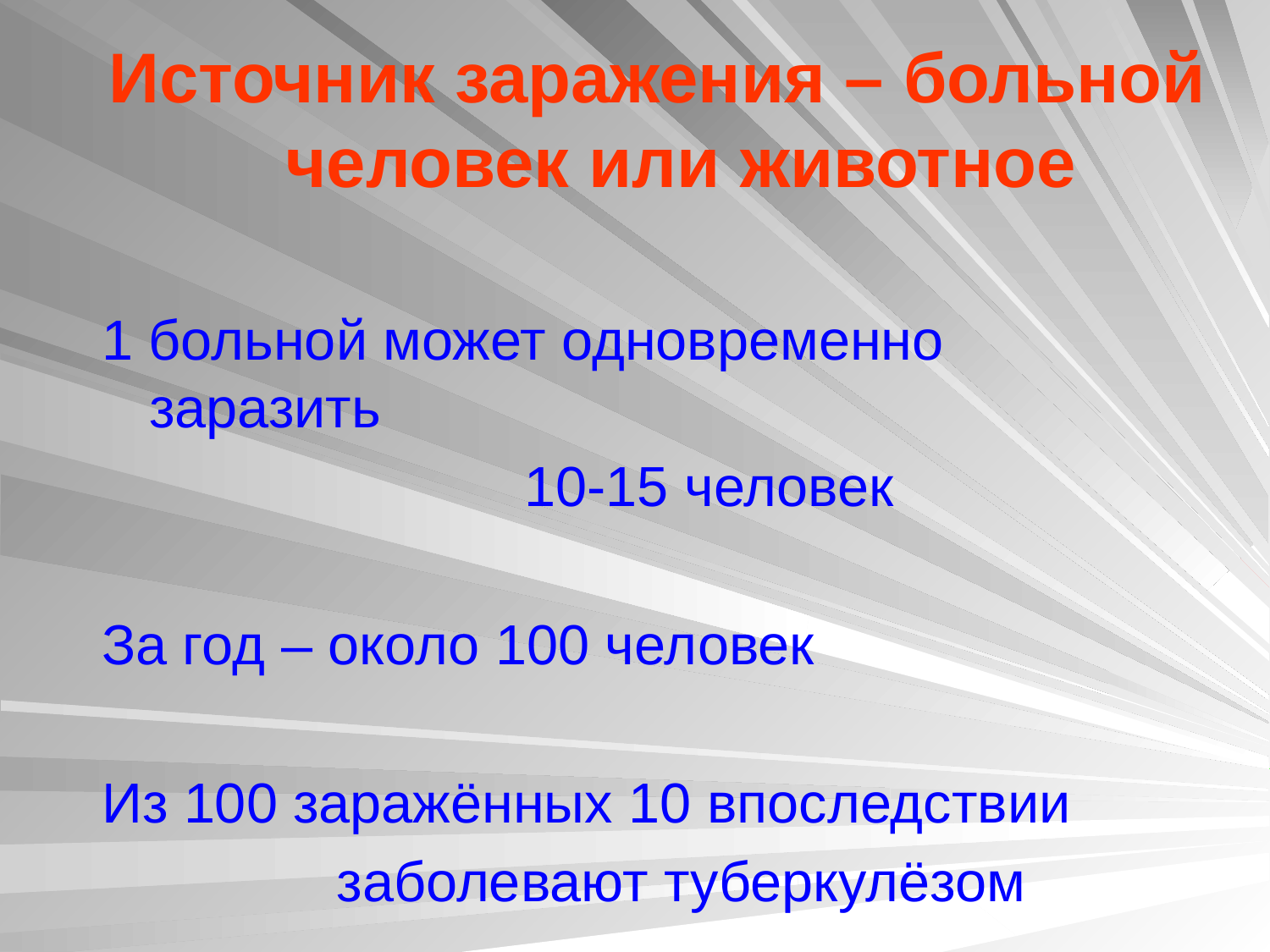

Источник заражения – больной человек или животное

1 больной может одновременно заразить
                           10-15 человек

За год – около 100 человек

Из 100 заражённых 10 впоследствии
               заболевают туберкулёзом